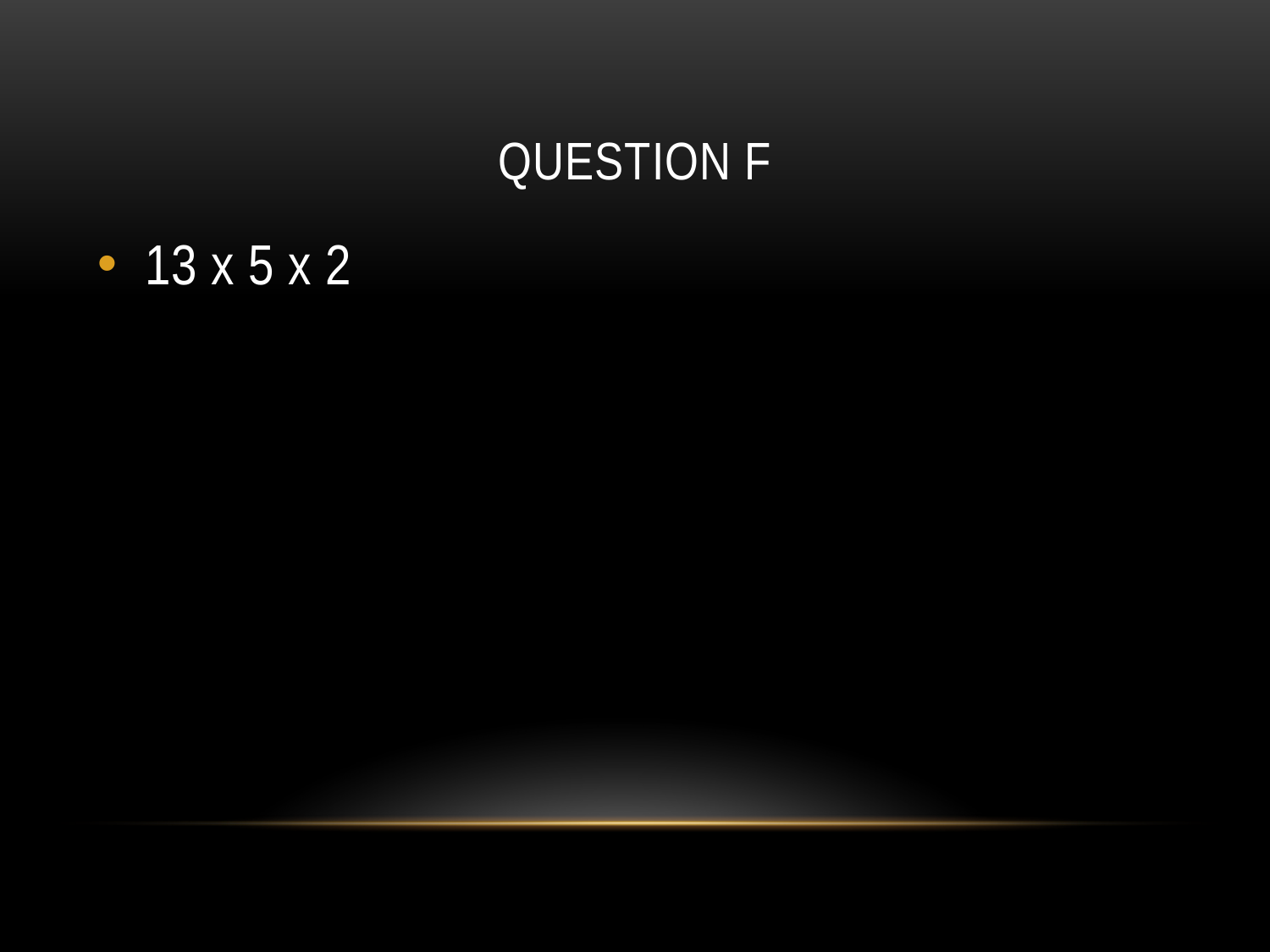

# QUESTION F
13 x 5 x 2